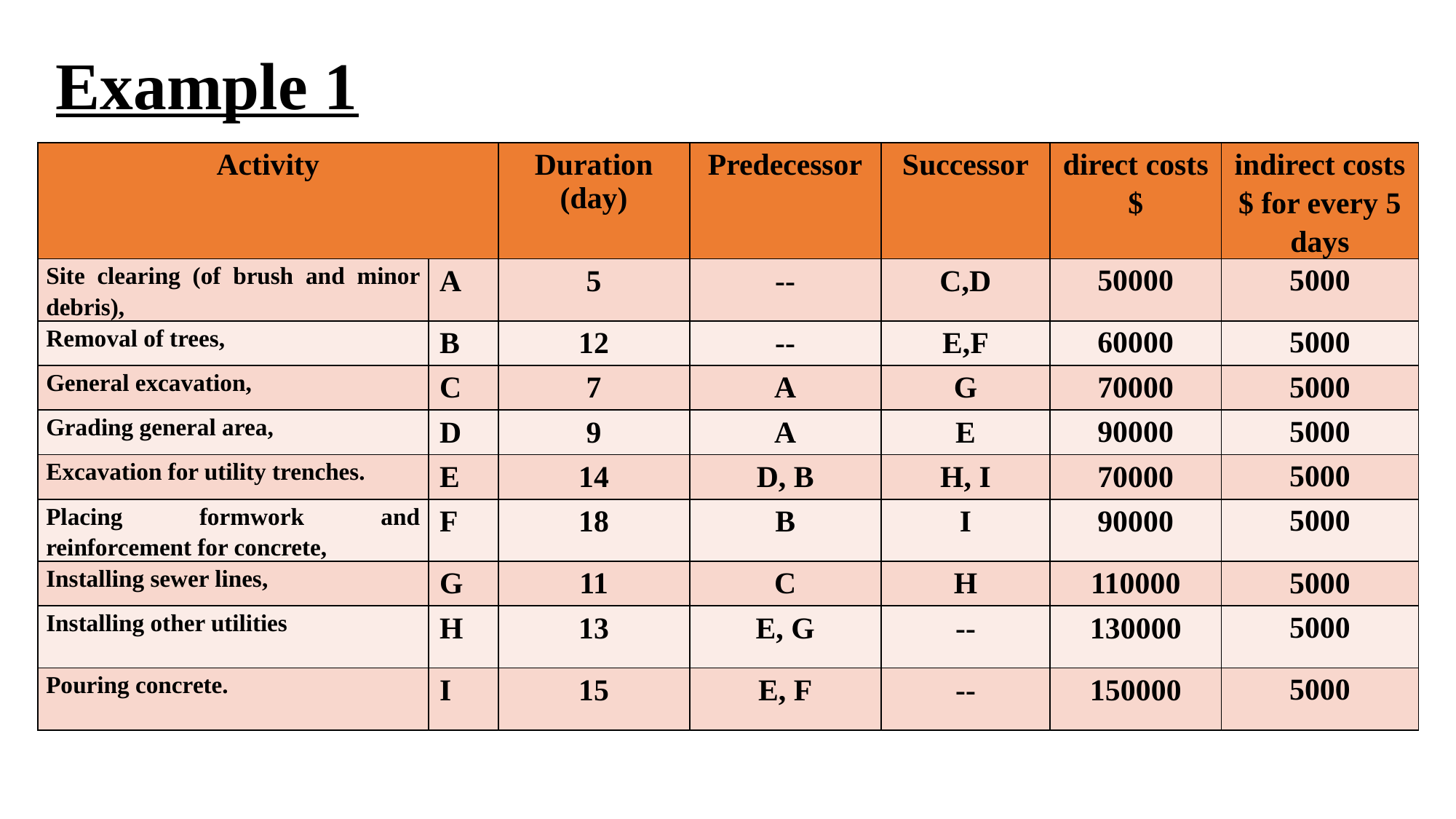

Example 1
| Activity |  | Duration (day) | Predecessor | Successor | direct costs $ | indirect costs $ for every 5 days |
| --- | --- | --- | --- | --- | --- | --- |
| Site clearing (of brush and minor debris), | A | 5 | -- | C,D | 50000 | 5000 |
| Removal of trees, | B | 12 | -- | E,F | 60000 | 5000 |
| General excavation, | C | 7 | A | G | 70000 | 5000 |
| Grading general area, | D | 9 | A | E | 90000 | 5000 |
| Excavation for utility trenches. | E | 14 | D, B | H, I | 70000 | 5000 |
| Placing formwork and reinforcement for concrete, | F | 18 | B | I | 90000 | 5000 |
| Installing sewer lines, | G | 11 | C | H | 110000 | 5000 |
| Installing other utilities | H | 13 | E, G | -- | 130000 | 5000 |
| Pouring concrete. | I | 15 | E, F | -- | 150000 | 5000 |